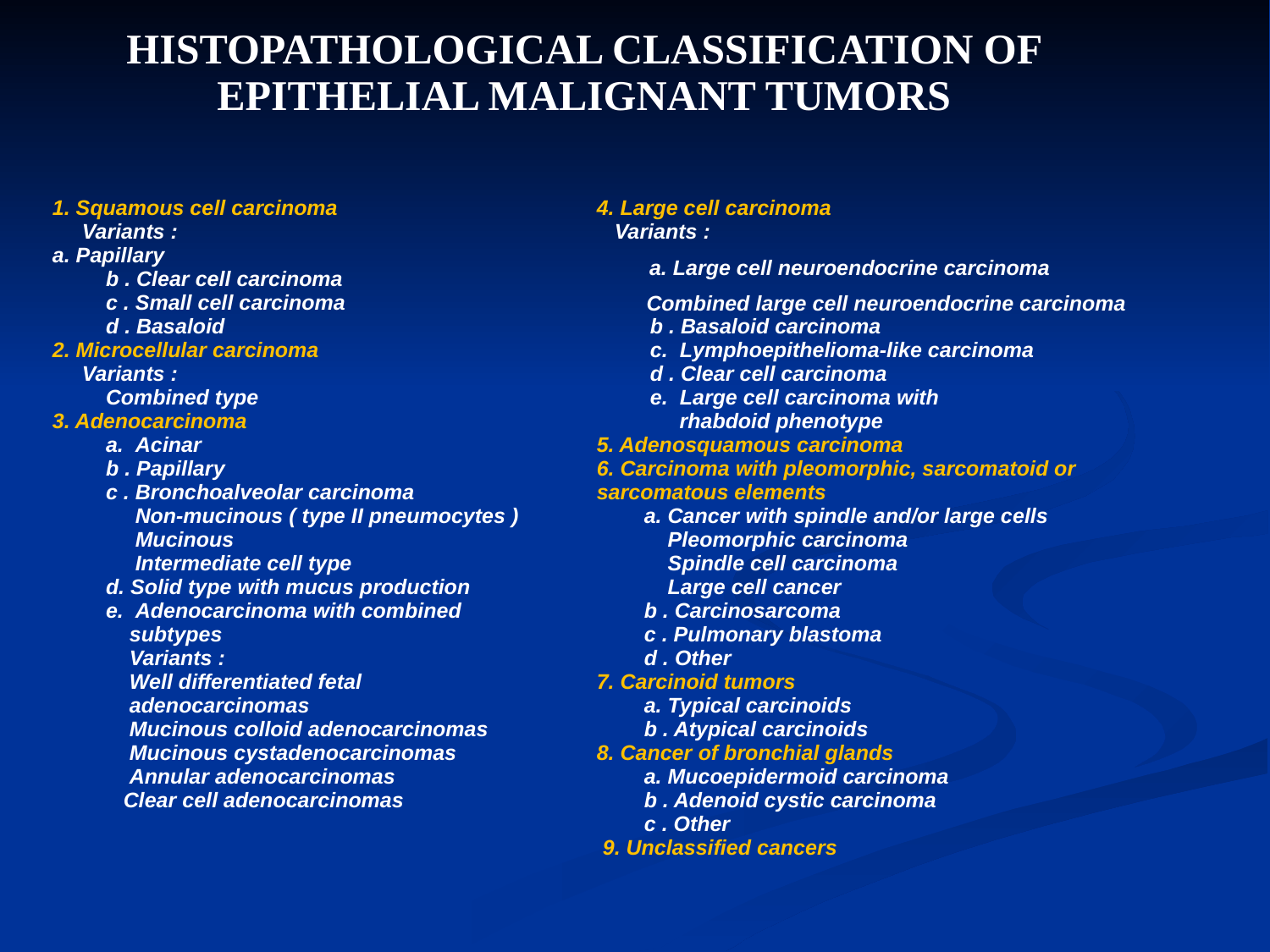

| HISTOPATHOLOGICAL CLASSIFICATION OF EPITHELIAL MALIGNANT TUMORS |  |
| --- | --- |
|  |  |
| 1. Squamous cell carcinoma Variants : a. Papillary b . Clear cell carcinoma c . Small cell carcinoma d . Basaloid 2. Microcellular carcinoma Variants : Combined type 3. Adenocarcinoma a. Acinar b . Papillary c . Bronchoalveolar carcinoma Non-mucinous ( type II pneumocytes ) Mucinous Intermediate cell type d. Solid type with mucus production e. Adenocarcinoma with combined subtypes Variants : Well differentiated fetal adenocarcinomas Mucinous colloid adenocarcinomas Mucinous cystadenocarcinomas Annular adenocarcinomas Clear cell adenocarcinomas | 4. Large cell carcinoma Variants : b . Basaloid carcinoma c. Lymphoepithelioma-like carcinoma d . Clear cell carcinoma e. Large cell carcinoma with rhabdoid phenotype 5. Adenosquamous carcinoma 6. Carcinoma with pleomorphic, sarcomatoid or sarcomatous elements a. Cancer with spindle and/or large cells Pleomorphic carcinoma Spindle cell carcinoma Large cell cancer b . Carcinosarcoma c . Pulmonary blastoma d . Other 7. Carcinoid tumors a. Typical carcinoids b . Atypical carcinoids 8. Cancer of bronchial glands a. Mucoepidermoid carcinoma b . Adenoid cystic carcinoma c . Other 9. Unclassified cancers |
  a. Large cell neuroendocrine carcinoma
 Combined large cell neuroendocrine carcinoma